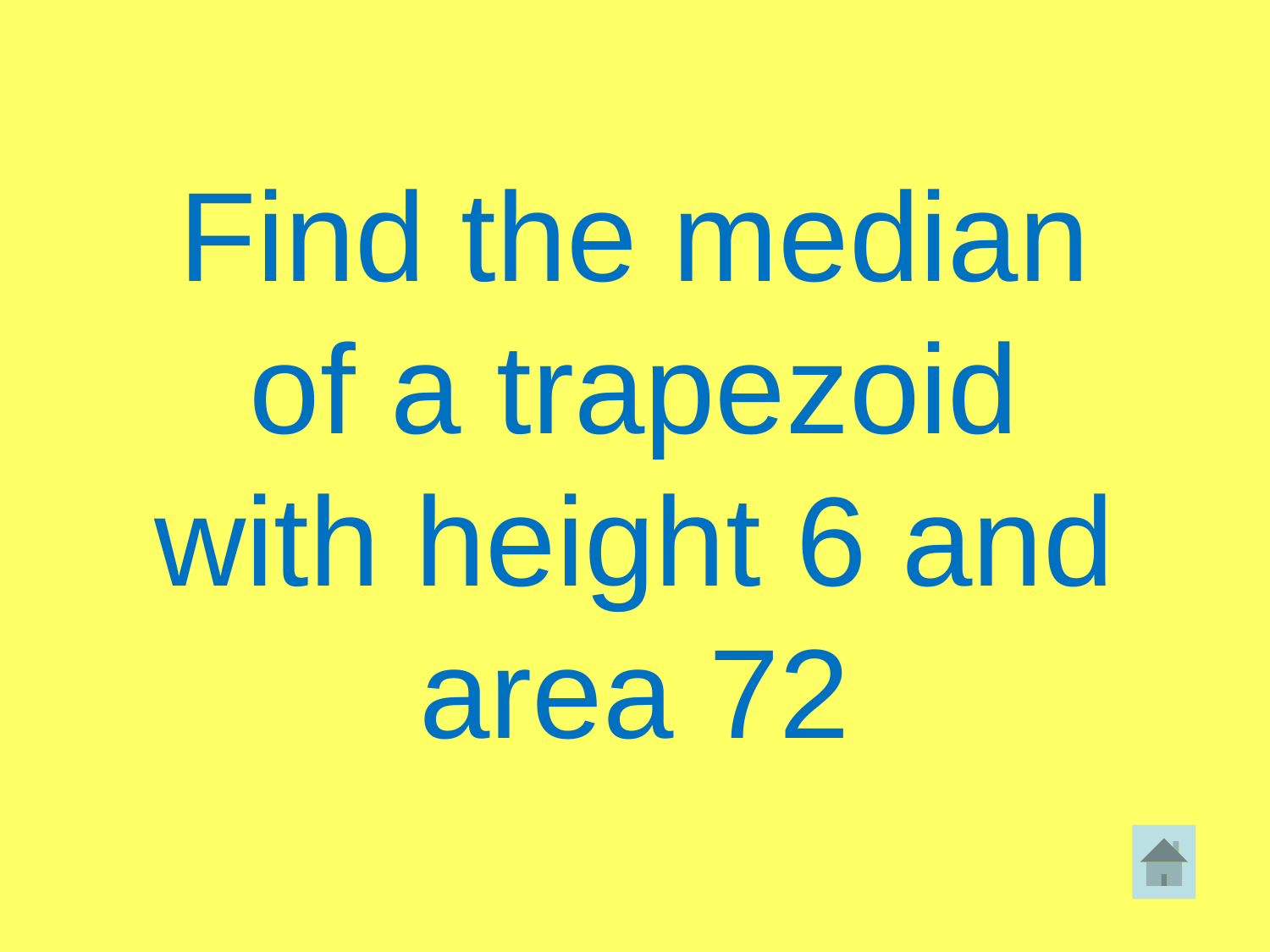

Find the median of a trapezoid with height 6 and area 72